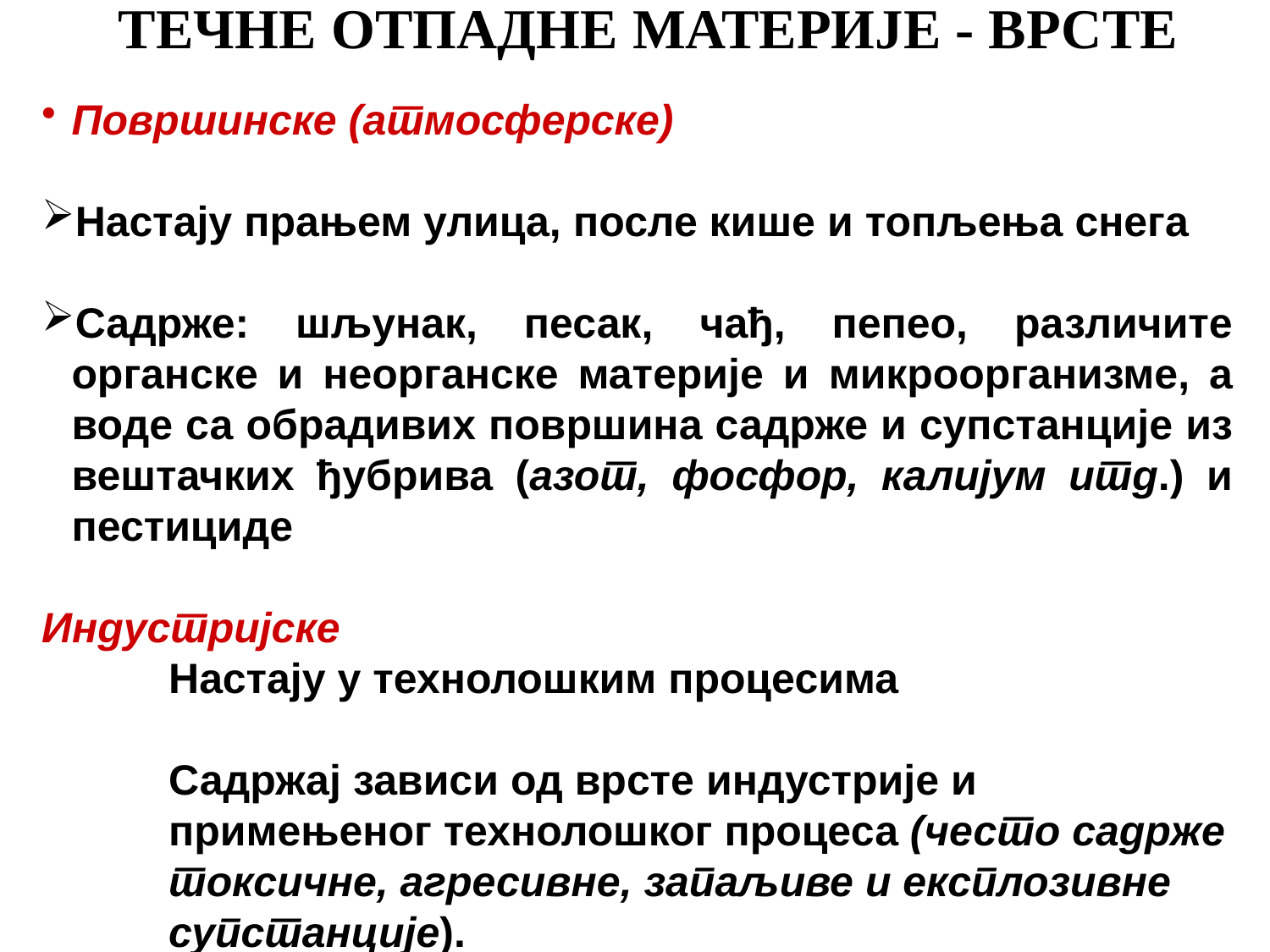

ТЕЧНЕ ОТПАДНЕ МАТЕРИЈЕ - ВРСТЕ
Површинске (атмосферске)

Настају прањем улица, после кише и топљења снега

Садрже: шљунак, песак, чађ, пепео, различите органске и неорганске материје и микроорганизме, а воде са обрадивих површина садрже и супстанције из вештачких ђубрива (азот, фосфор, калијум итд.) и пестициде

Индустријске
Настају у технолошким процесима

Садржај зависи од врсте индустрије и примењеног технолошког процеса (често садрже токсичне, агресивне, запаљиве и експлозивне супстанције).